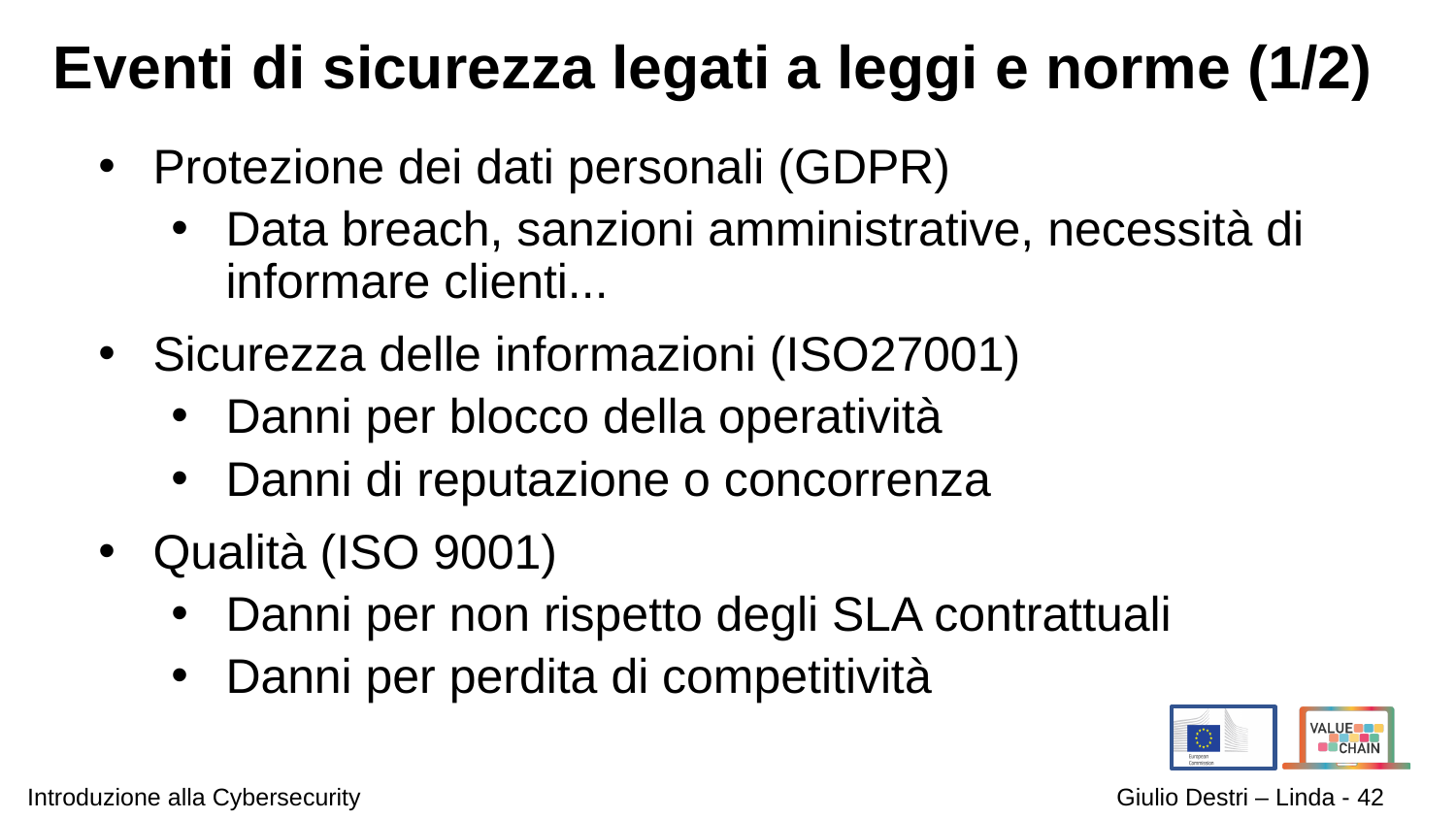

# Eventi di sicurezza legati a leggi e norme (1/2)
Protezione dei dati personali (GDPR)
Data breach, sanzioni amministrative, necessità di informare clienti...
Sicurezza delle informazioni (ISO27001)
Danni per blocco della operatività
Danni di reputazione o concorrenza
Qualità (ISO 9001)
Danni per non rispetto degli SLA contrattuali
Danni per perdita di competitività